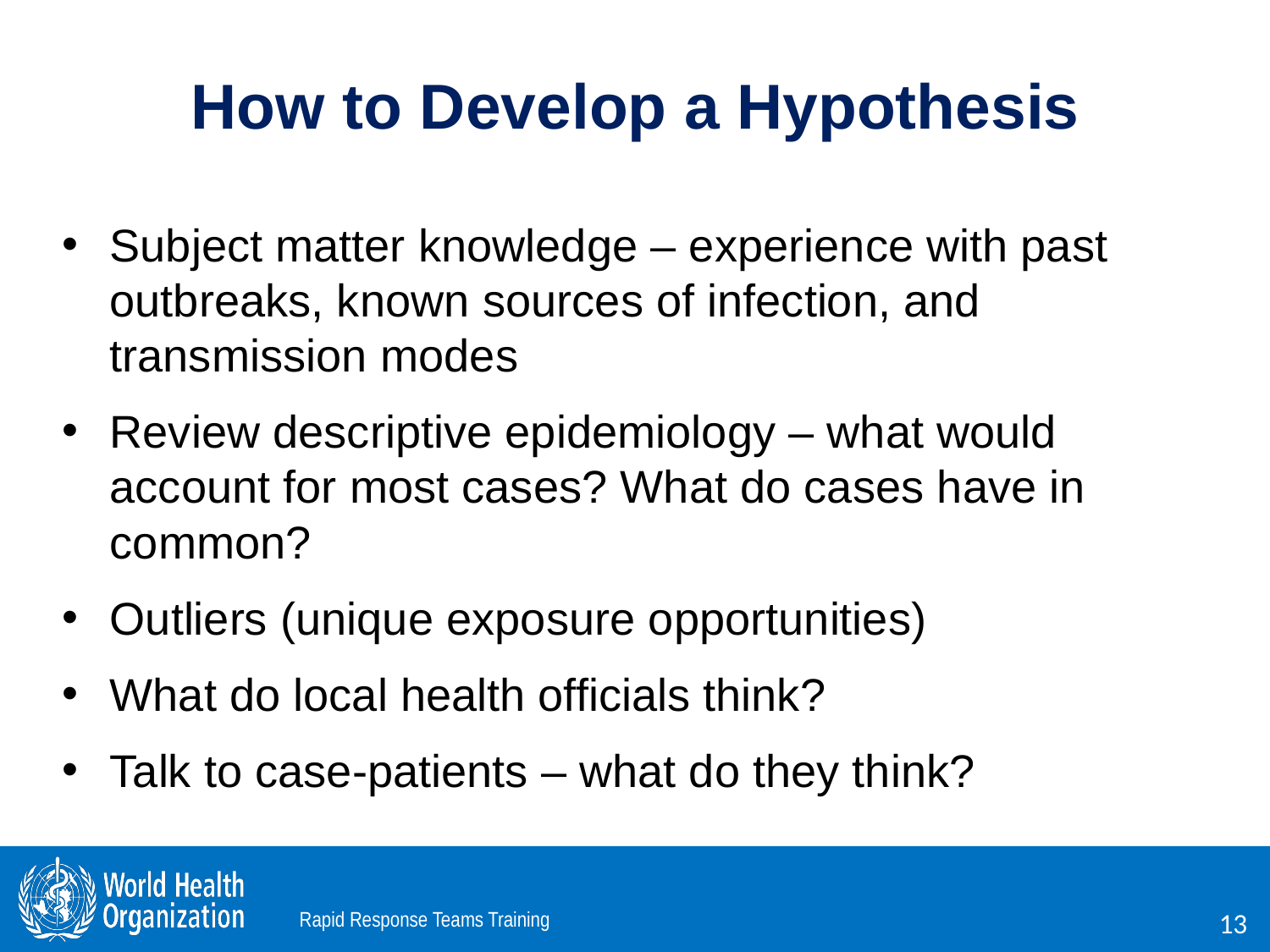

How to Develop a Hypothesis
Subject matter knowledge – experience with past outbreaks, known sources of infection, and transmission modes
Review descriptive epidemiology – what would account for most cases? What do cases have in common?
Outliers (unique exposure opportunities)
What do local health officials think?
Talk to case-patients – what do they think?